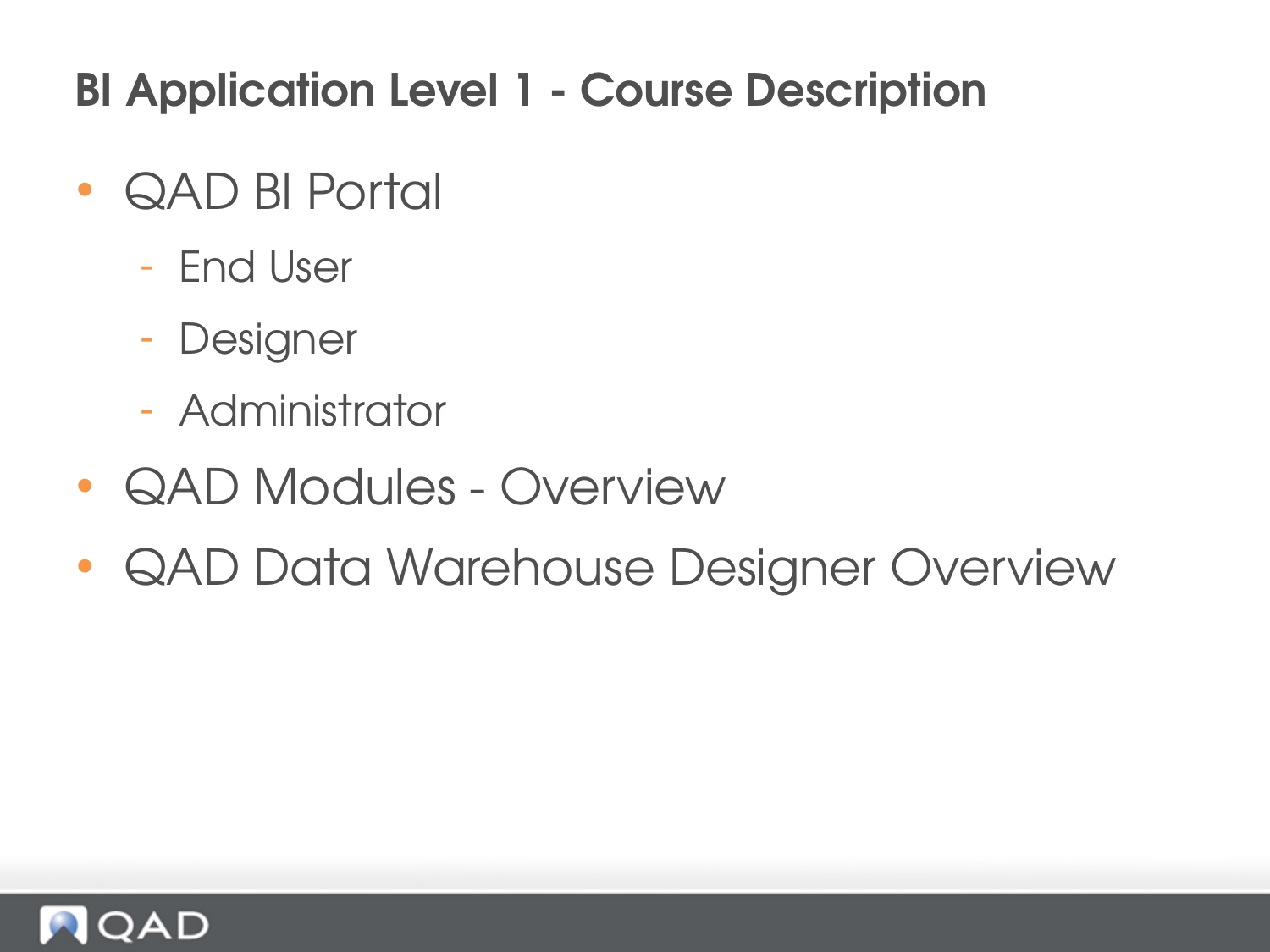

# BI Application Level 1 - Course Description
QAD BI Portal
End User
Designer
Administrator
QAD Modules - Overview
QAD Data Warehouse Designer Overview